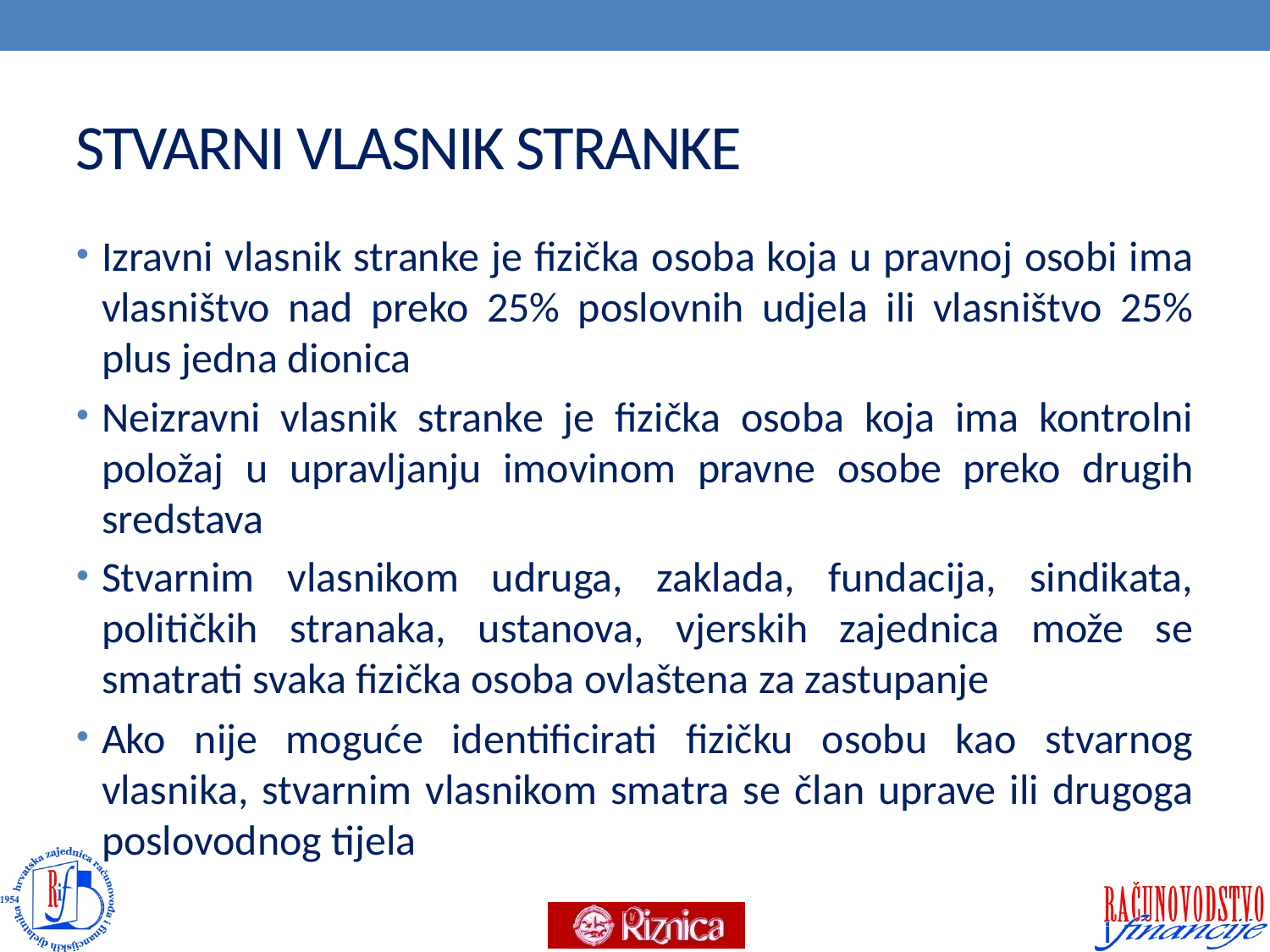

# STVARNI VLASNIK STRANKE
Izravni vlasnik stranke je fizička osoba koja u pravnoj osobi ima vlasništvo nad preko 25% poslovnih udjela ili vlasništvo 25% plus jedna dionica
Neizravni vlasnik stranke je fizička osoba koja ima kontrolni položaj u upravljanju imovinom pravne osobe preko drugih sredstava
Stvarnim vlasnikom udruga, zaklada, fundacija, sindikata, političkih stranaka, ustanova, vjerskih zajednica može se smatrati svaka fizička osoba ovlaštena za zastupanje
Ako nije moguće identificirati fizičku osobu kao stvarnog vlasnika, stvarnim vlasnikom smatra se član uprave ili drugoga poslovodnog tijela